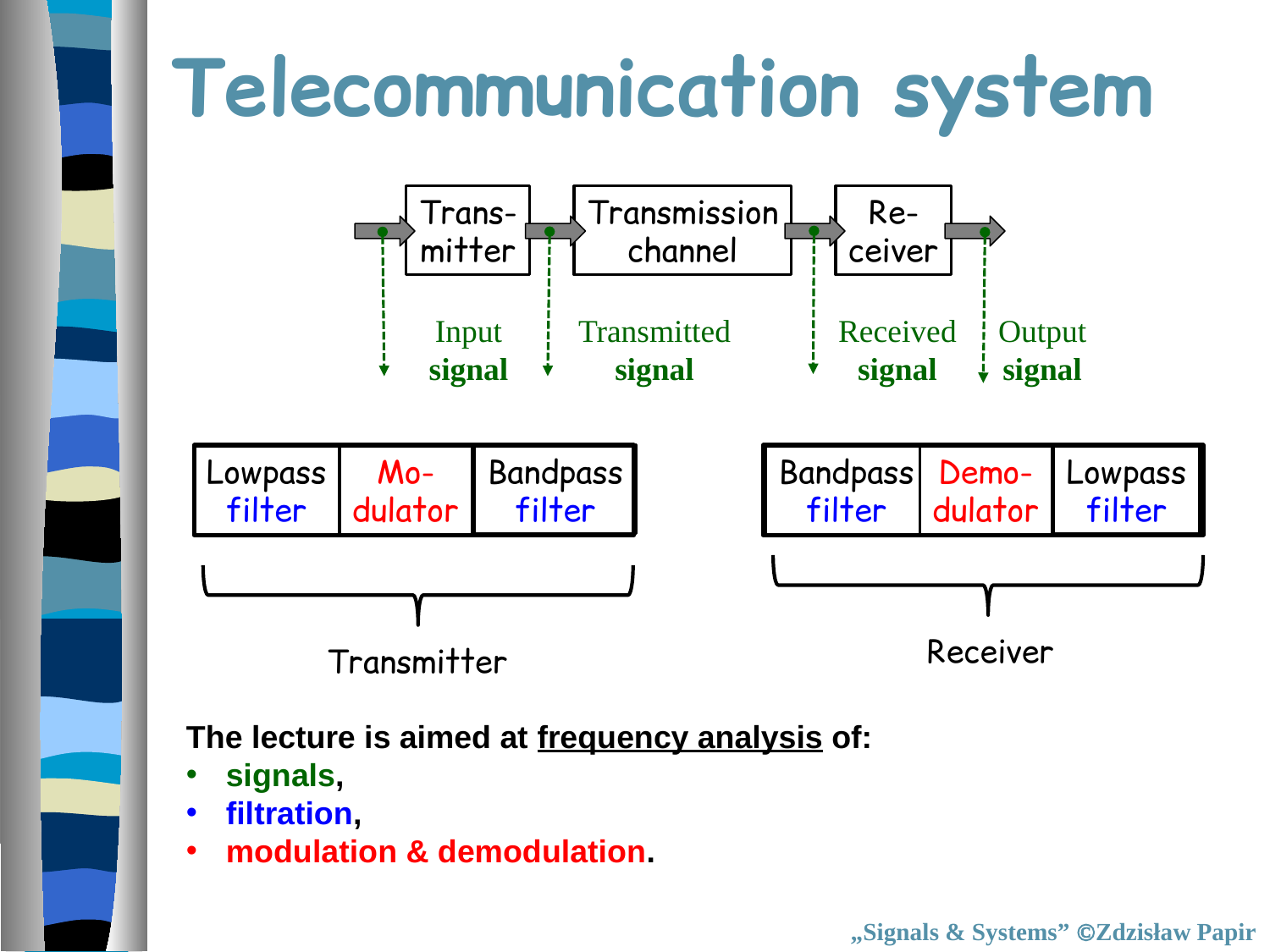

Telecommunication system
Trans-
mitter
Transmission
channel
Re-
ceiver

Input
signal
Transmitted
signal
Received
signal
Output
signal

Bandpass
filter
Lowpass
filter
Mo-
dulator
Transmitter

Lowpass
filter
Bandpass
filter
Demo-
dulator
Receiver
The lecture is aimed at frequency analysis of:
signals,
filtration,
modulation & demodulation.
„Signals & Systems” ©Zdzisław Papir